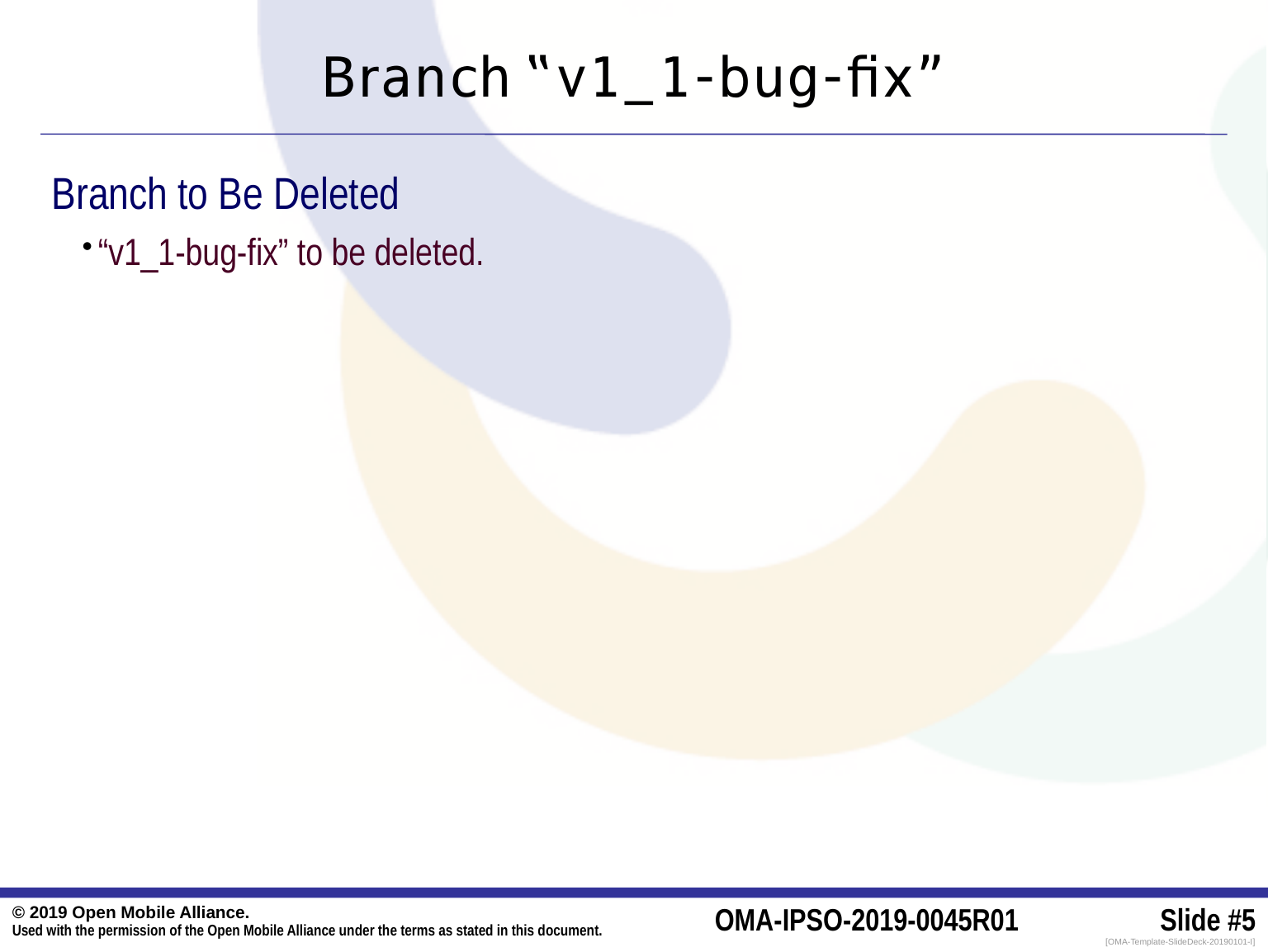

# Branch “v1_1-bug-fix”
Branch to Be Deleted
“v1_1-bug-fix” to be deleted.